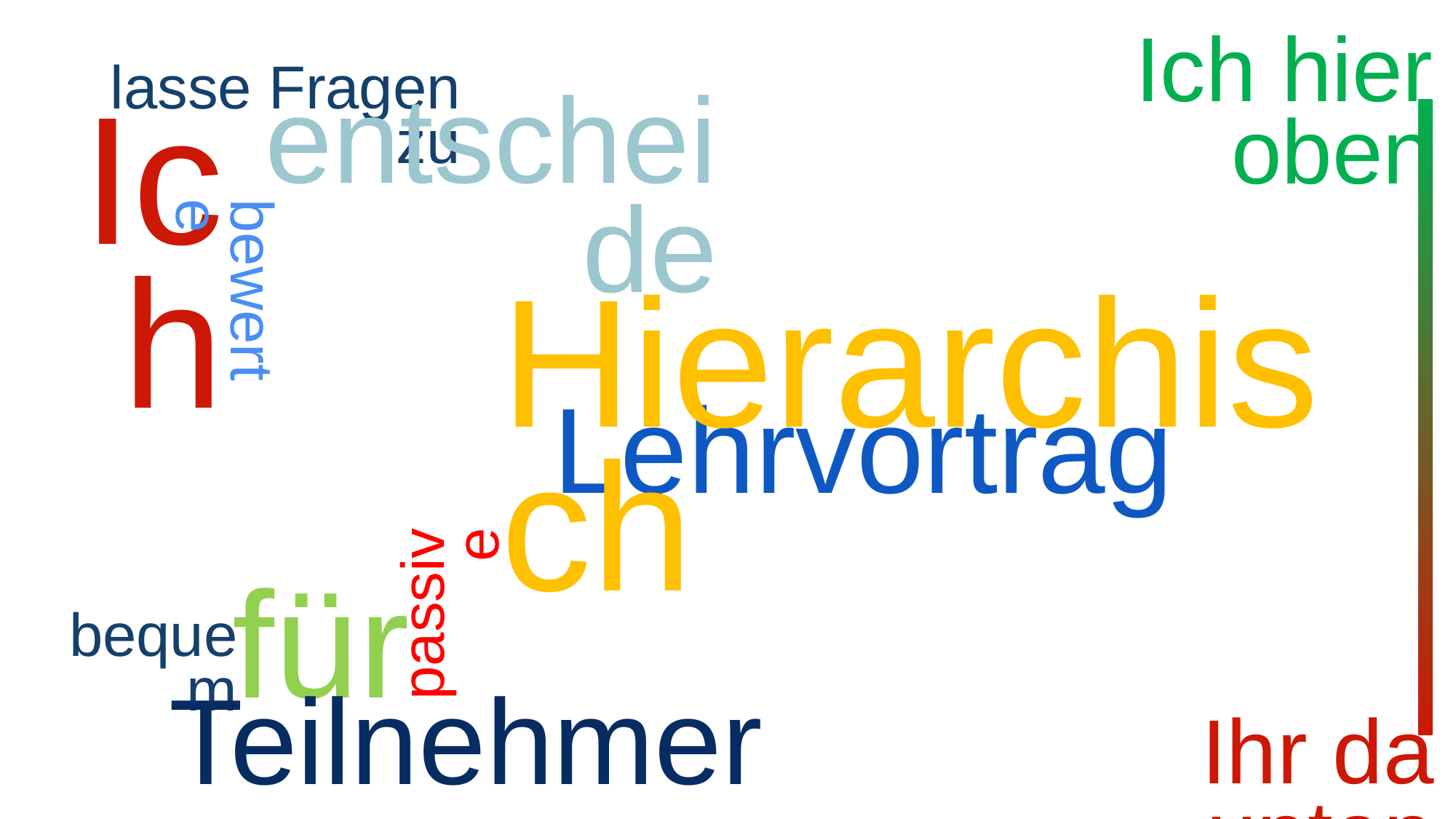

Ich hier oben
lasse Fragen zu
entscheide
Ich
bewerte
Hierarchisch
Lehrvortrag

passive
für
bequem
Teilnehmer
Ihr da unten